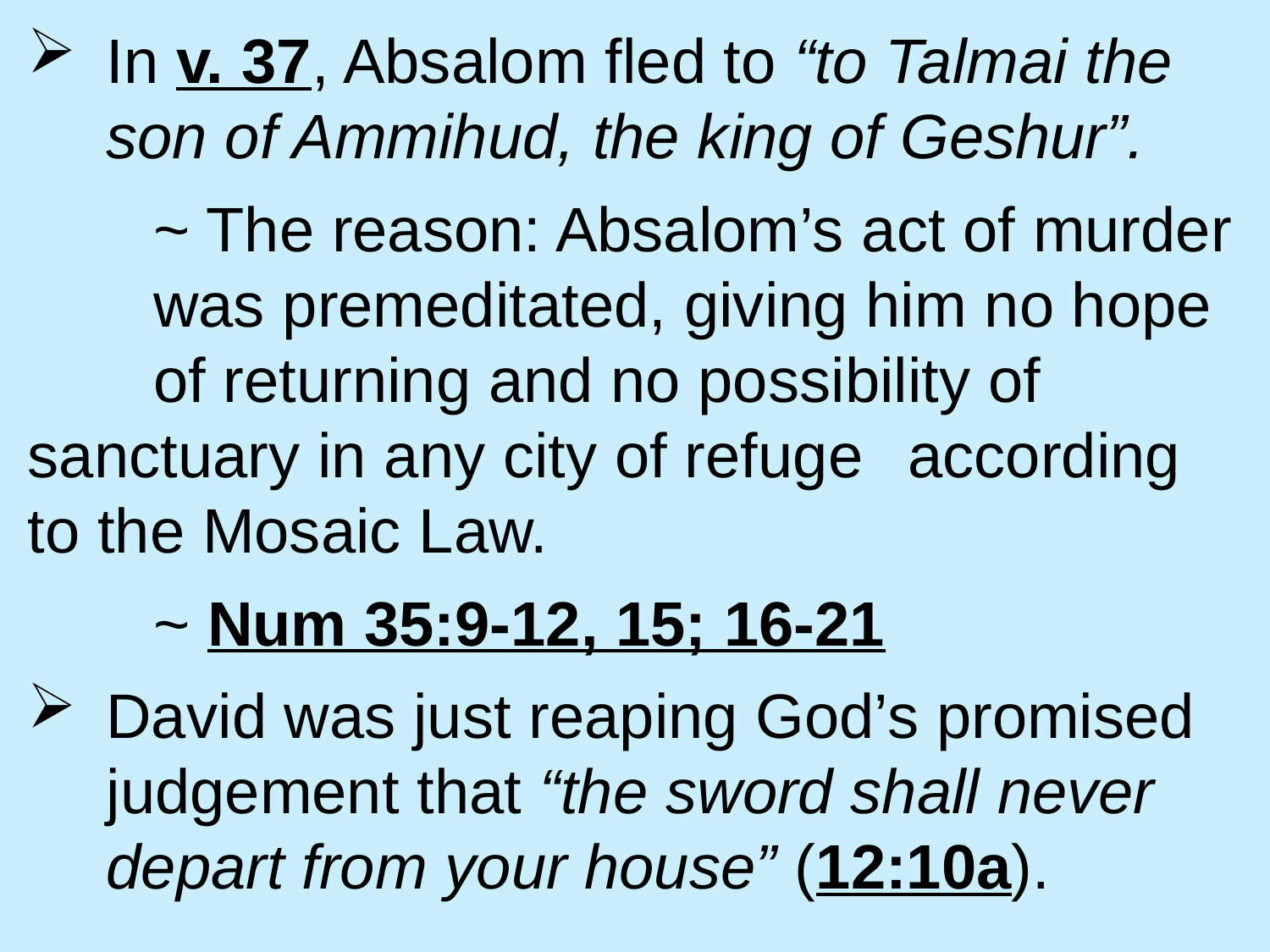

In v. 37, Absalom fled to “to Talmai the son of Ammihud, the king of Geshur”.
		~ The reason: Absalom’s act of murder 				was premeditated, giving him no hope 				of returning and no possibility of 					sanctuary in any city of refuge 						according to the Mosaic Law.
	~ Num 35:9-12, 15; 16-21
David was just reaping God’s promised judgement that “the sword shall never depart from your house” (12:10a).